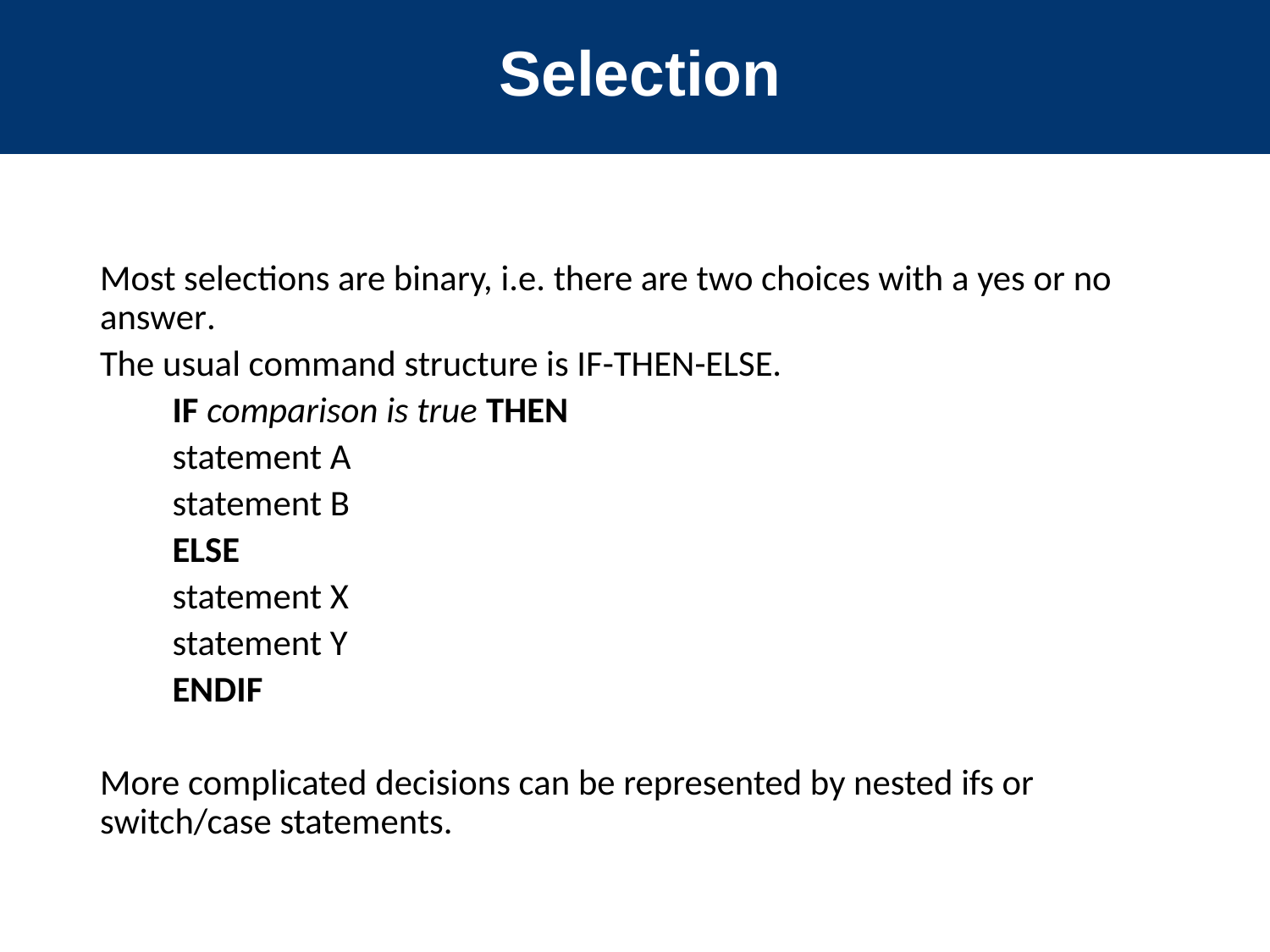

Selection
Most selections are binary, i.e. there are two choices with a yes or no answer.
The usual command structure is IF-THEN-ELSE.
	IF comparison is true THEN
		statement A
		statement B
	ELSE
		statement X
		statement Y
	ENDIF

More complicated decisions can be represented by nested ifs or switch/case statements.